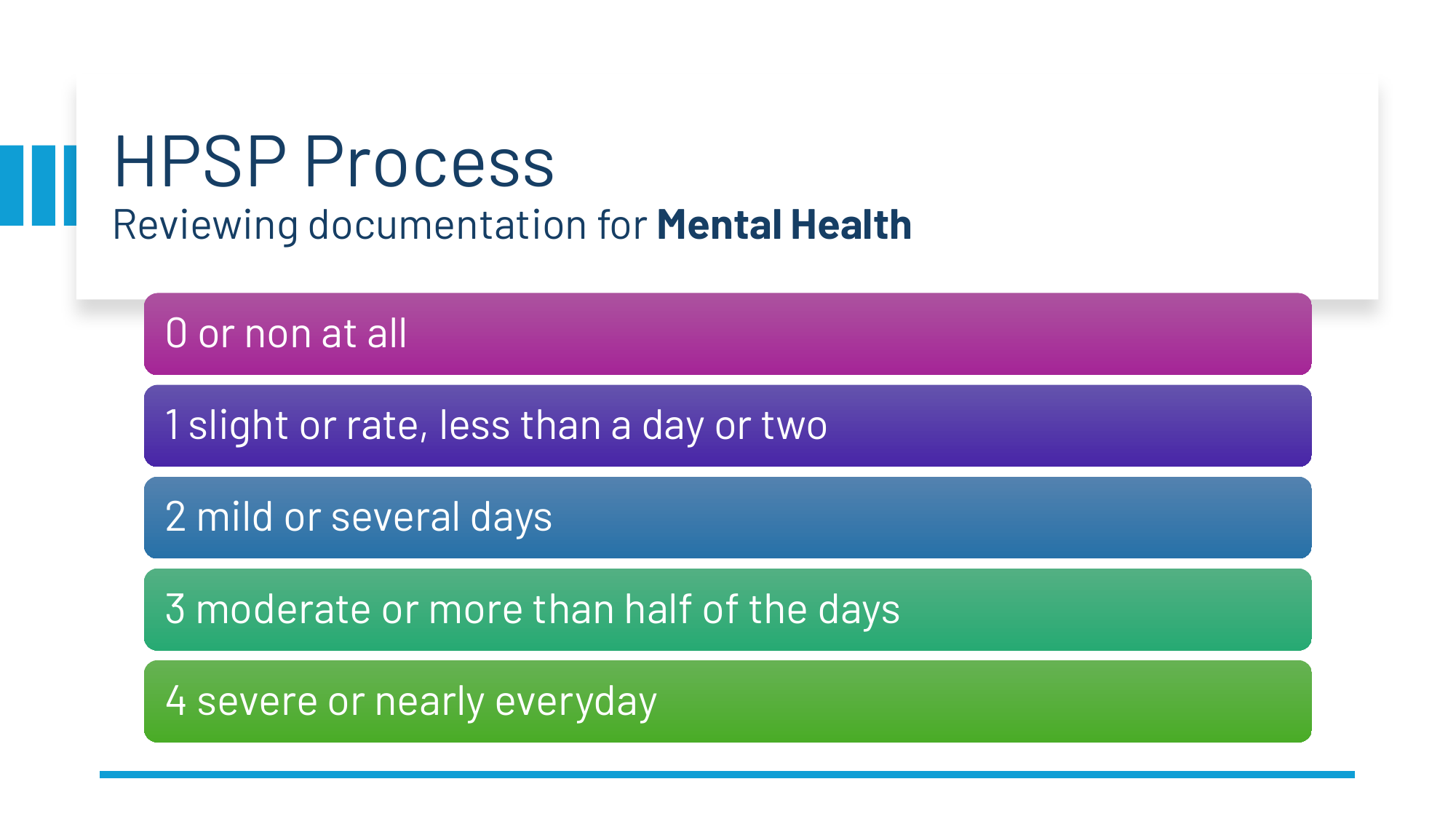

# HPSP Process Reviewing documentation for Mental Health

0 or non at all
1 slight or rate, less than a day or two
2 mild or several days
3 moderate or more than half of the days
4 severe or nearly everyday